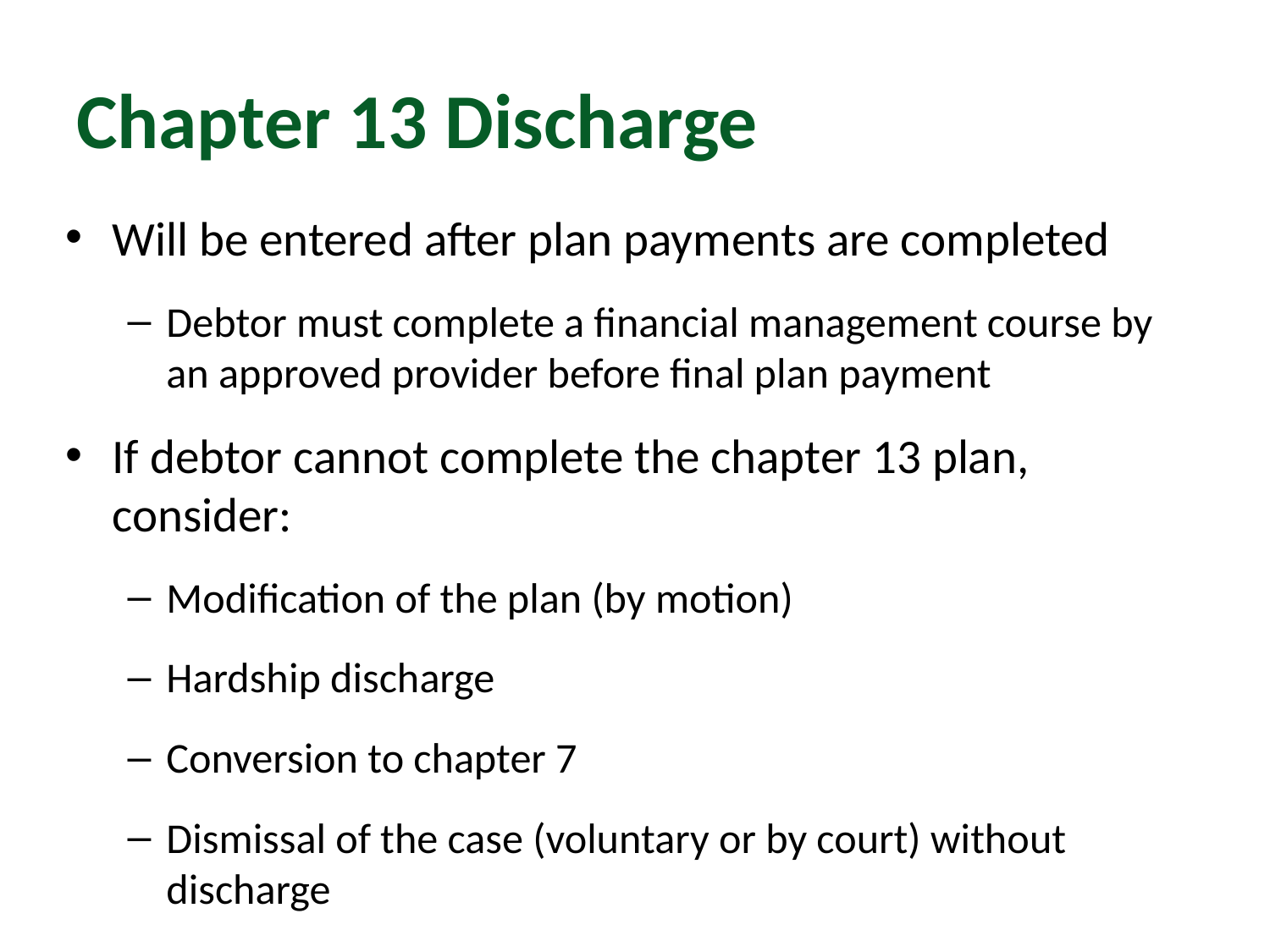

# Chapter 13 Discharge
Will be entered after plan payments are completed
Debtor must complete a financial management course by an approved provider before final plan payment
If debtor cannot complete the chapter 13 plan, consider:
Modification of the plan (by motion)
Hardship discharge
Conversion to chapter 7
Dismissal of the case (voluntary or by court) without discharge